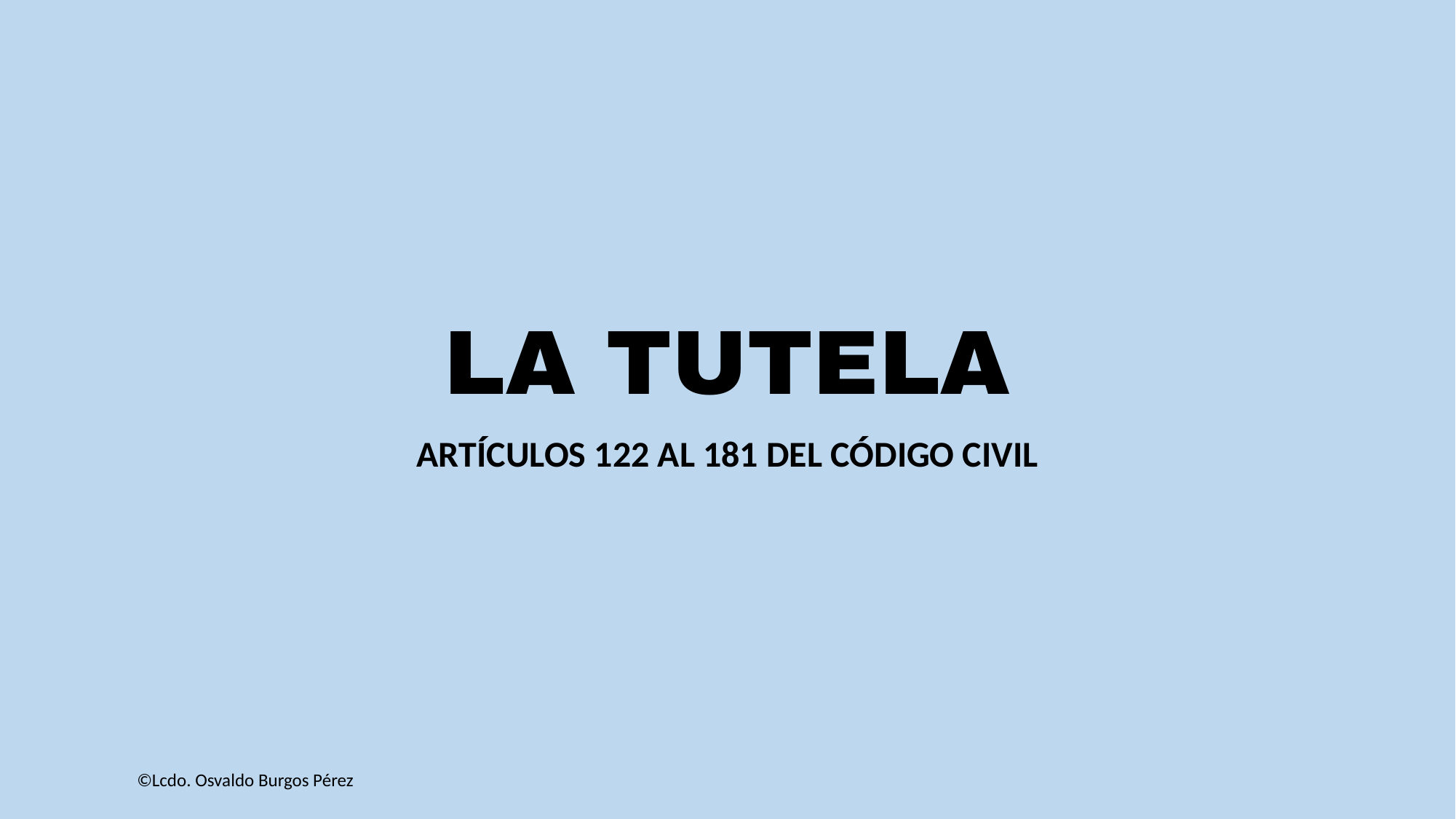

# LA TUTELA
ARTÍCULOS 122 AL 181 DEL CÓDIGO CIVIL

©Lcdo. Osvaldo Burgos Pérez